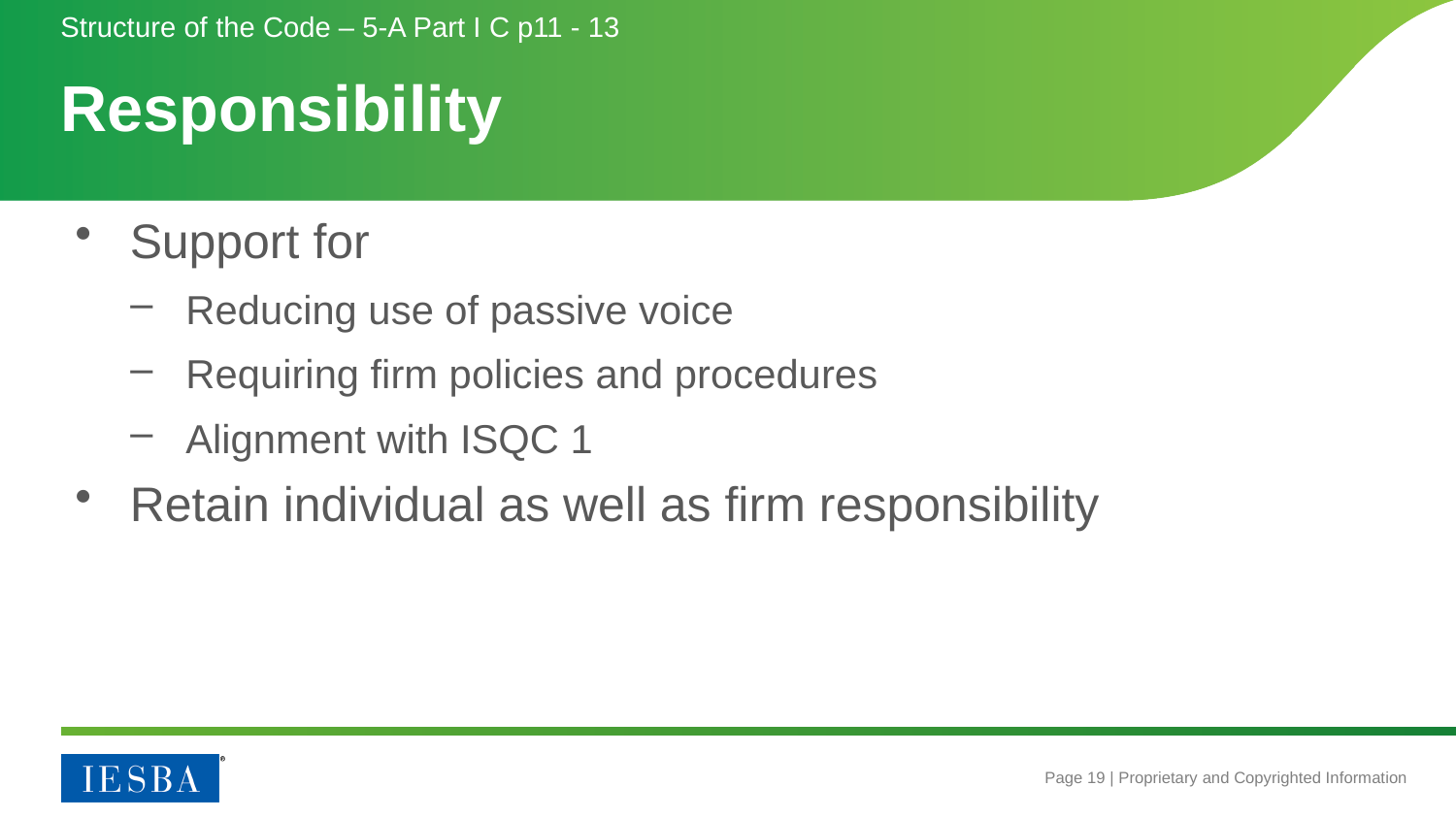

Structure of the Code – 5-A Part I C p11 - 13
# Responsibility
Support for
Reducing use of passive voice
Requiring firm policies and procedures
Alignment with ISQC 1
Retain individual as well as firm responsibility